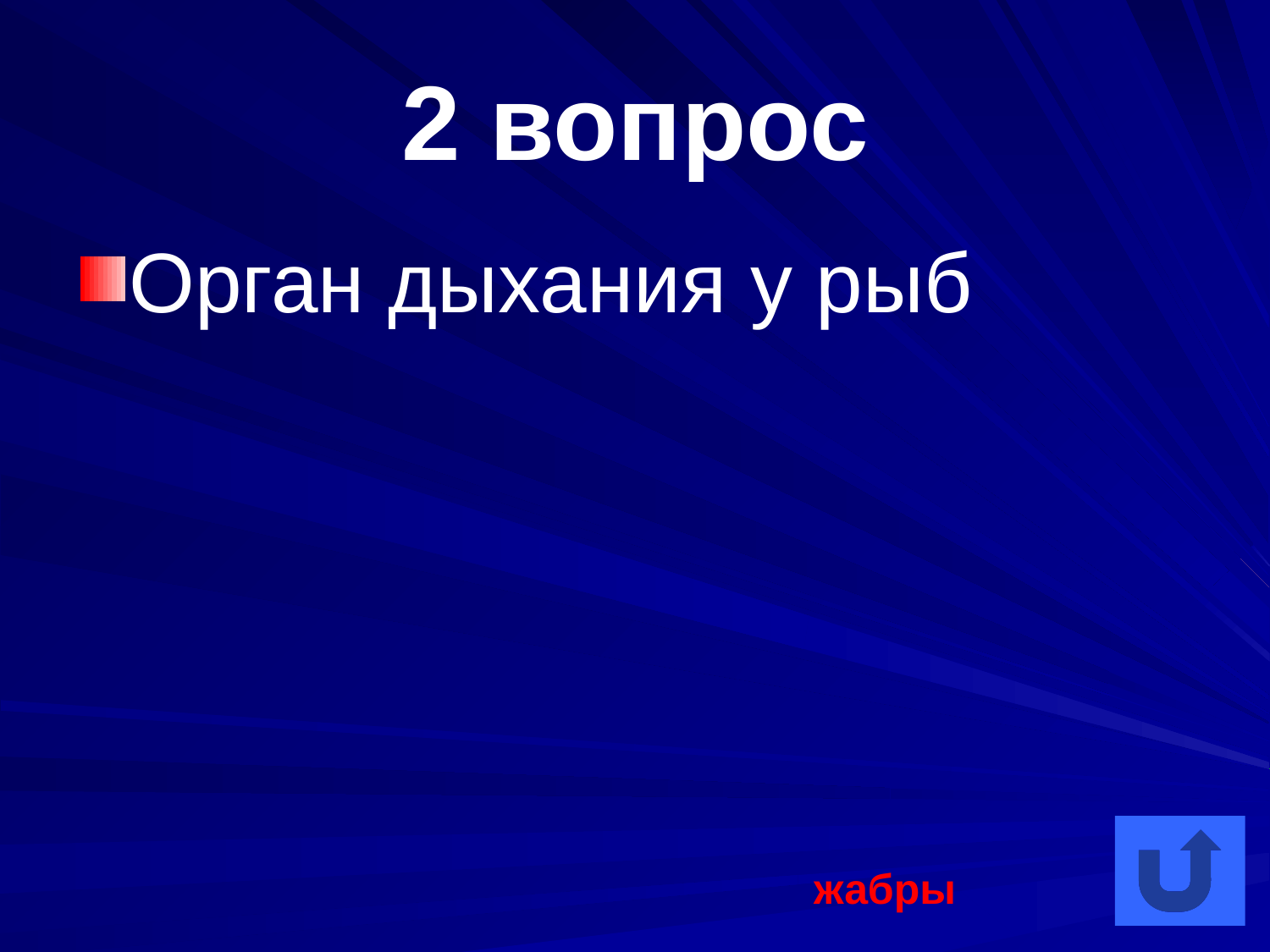

# 2 вопрос
Орган дыхания у рыб

жабры